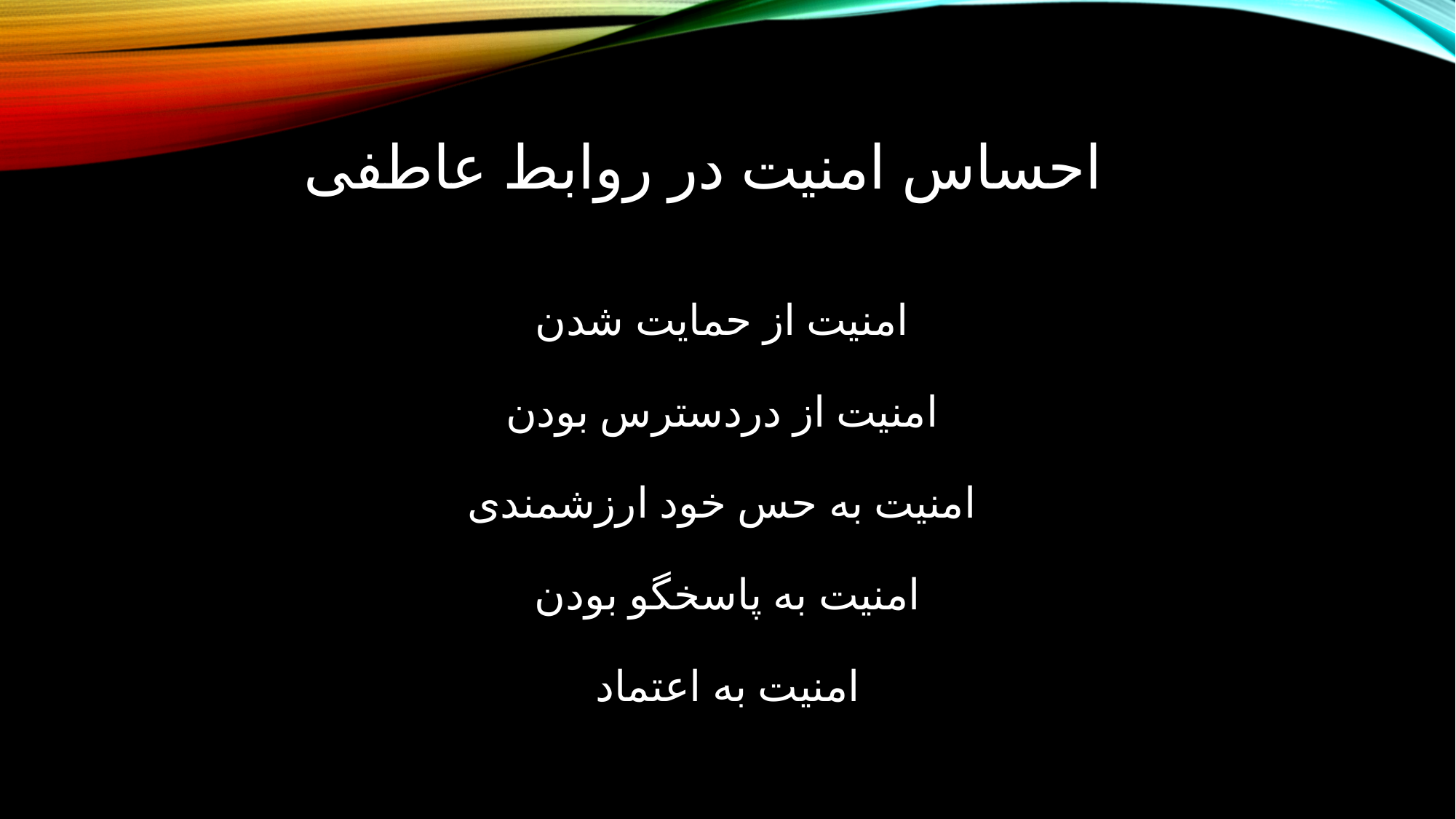

# احساس امنیت در روابط عاطفی
امنیت از حمایت شدن
امنیت از دردسترس بودن
امنیت به حس خود ارزشمندی
امنیت به پاسخگو بودن
امنیت به اعتماد